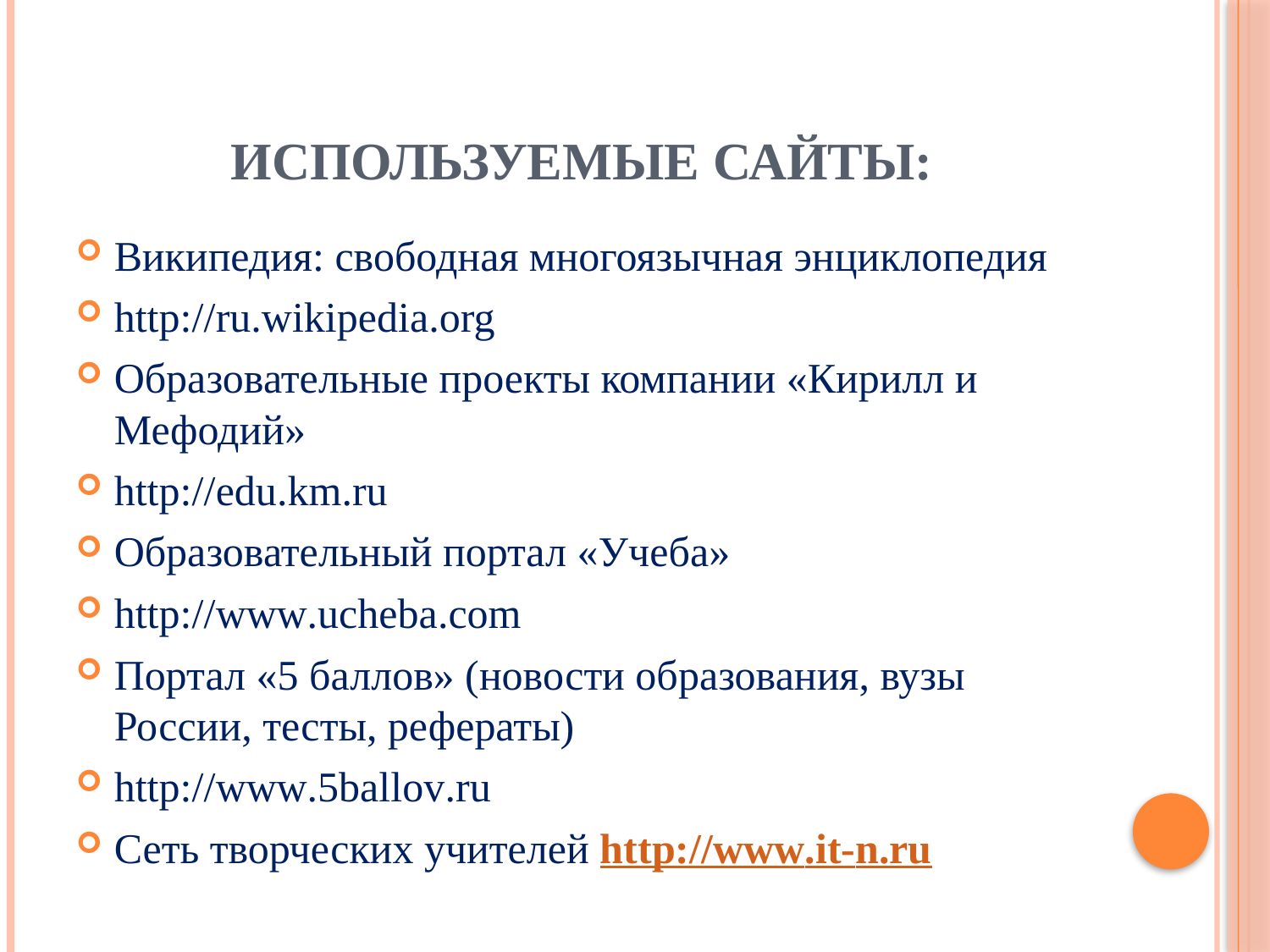

# Используемые сайты:
Википедия: свободная многоязычная энциклопедия
http://ru.wikipedia.org
Образовательные проекты компании «Кирилл и Мефодий»
http://edu.km.ru
Образовательный портал «Учеба»
http://www.ucheba.com
Портал «5 баллов» (новости образования, вузы России, тесты, рефераты)
http://www.5ballov.ru
Сеть творческих учителей http://www.it-n.ru